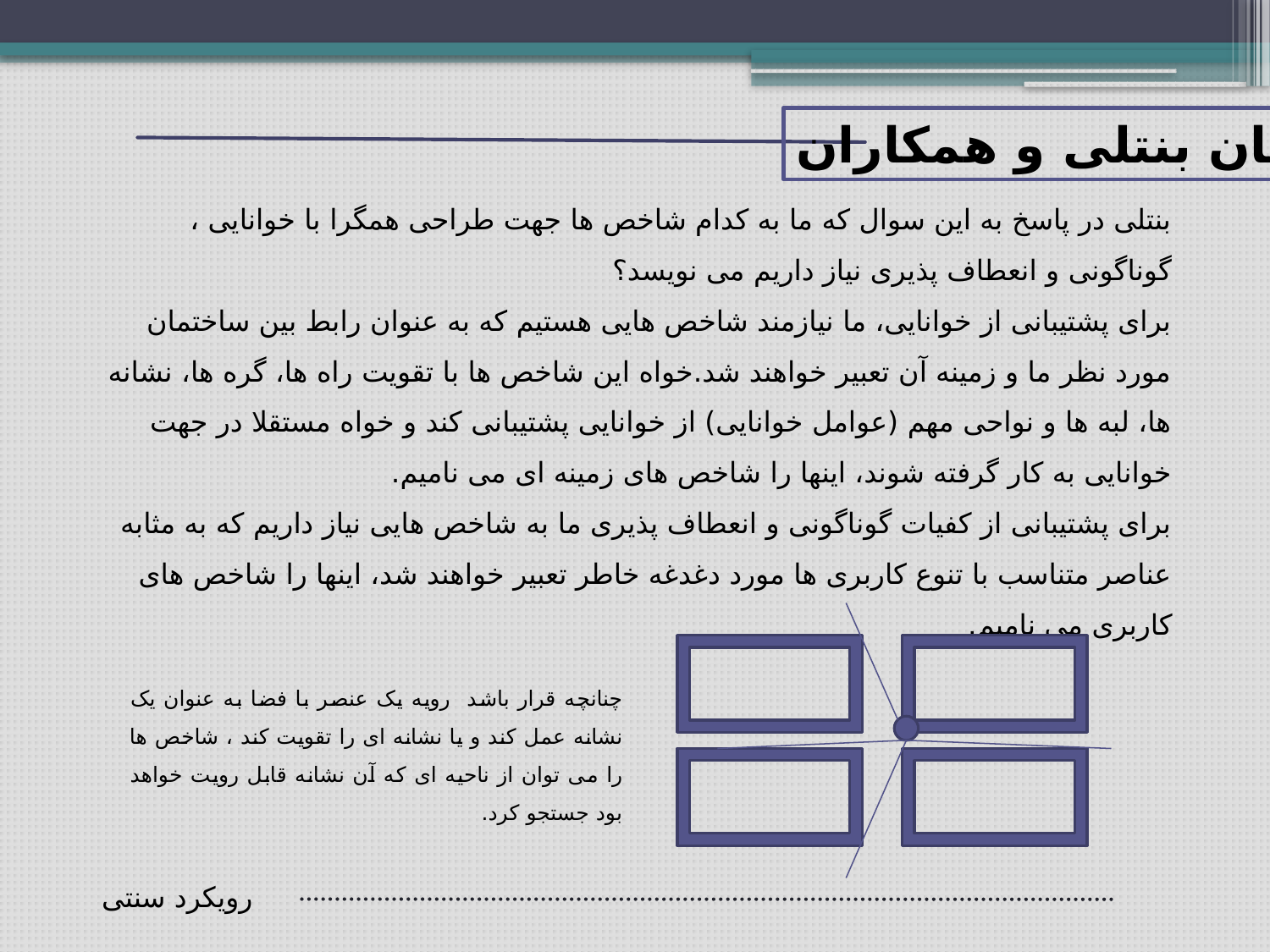

یان بنتلی و همکاران
بنتلی در پاسخ به این سوال که ما به کدام شاخص ها جهت طراحی همگرا با خوانایی ، گوناگونی و انعطاف پذیری نیاز داریم می نویسد؟
برای پشتیبانی از خوانایی، ما نیازمند شاخص هایی هستیم که به عنوان رابط بین ساختمان مورد نظر ما و زمینه آن تعبیر خواهند شد.خواه این شاخص ها با تقویت راه ها، گره ها، نشانه ها، لبه ها و نواحی مهم (عوامل خوانایی) از خوانایی پشتیبانی کند و خواه مستقلا در جهت خوانایی به کار گرفته شوند، اینها را شاخص های زمینه ای می نامیم.
برای پشتیبانی از کفیات گوناگونی و انعطاف پذیری ما به شاخص هایی نیاز داریم که به مثابه عناصر متناسب با تنوع کاربری ها مورد دغدغه خاطر تعبیر خواهند شد، اینها را شاخص های کاربری می نامیم.

چنانچه قرار باشد  رویه یک عنصر با فضا به عنوان یک نشانه عمل کند و یا نشانه ای را تقویت کند ، شاخص ها را می توان از ناحیه ای که آن نشانه قابل رویت خواهد بود جستجو کرد.
رویکرد سنتی